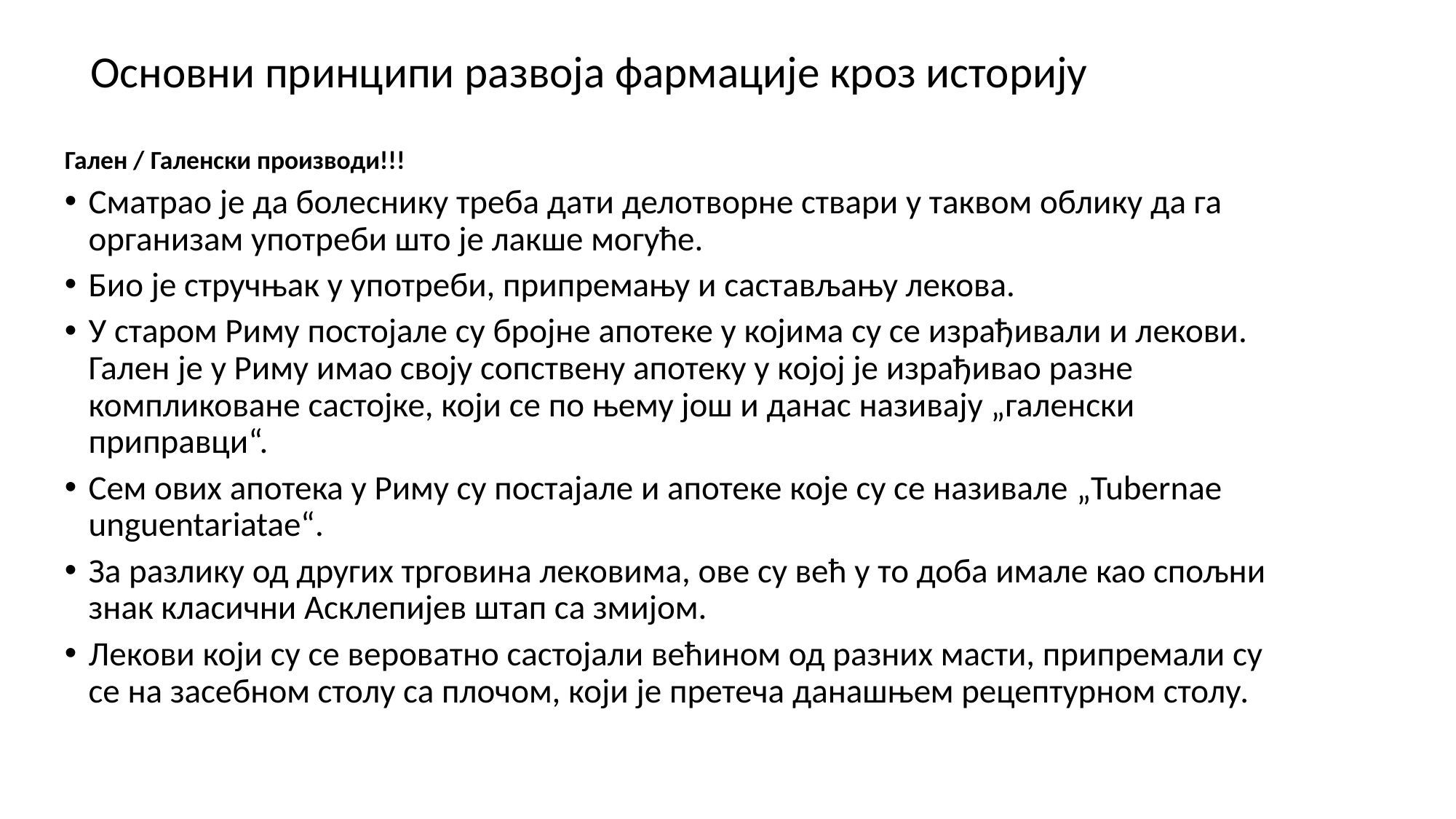

# Основни принципи развоја фармације кроз историју
Гален / Галенски производи!!!
Сматрао је да болеснику треба дати делотворне ствари у таквом облику да га организам употреби што је лакше могуће.
Био је стручњак у употреби, припремању и састављању лекова.
У старом Риму постојале су бројне апотеке у којима су се израђивали и лекови. Гален је у Риму имао своју сопствену апотеку у којој је израђивао разне компликоване састојке, који се по њему још и данас називају „галенски приправци“.
Сем ових апотека у Риму су постајале и апотеке које су се називале „Tubernae unguentariatae“.
За разлику од других трговина лековима, ове су већ у то доба имале као спољни знак класични Асклепијев штап са змијом.
Лекови који су се вероватно састојали већином од разних масти, припремали су се на засебном столу са плочом, који је претеча данашњем рецептурном столу.